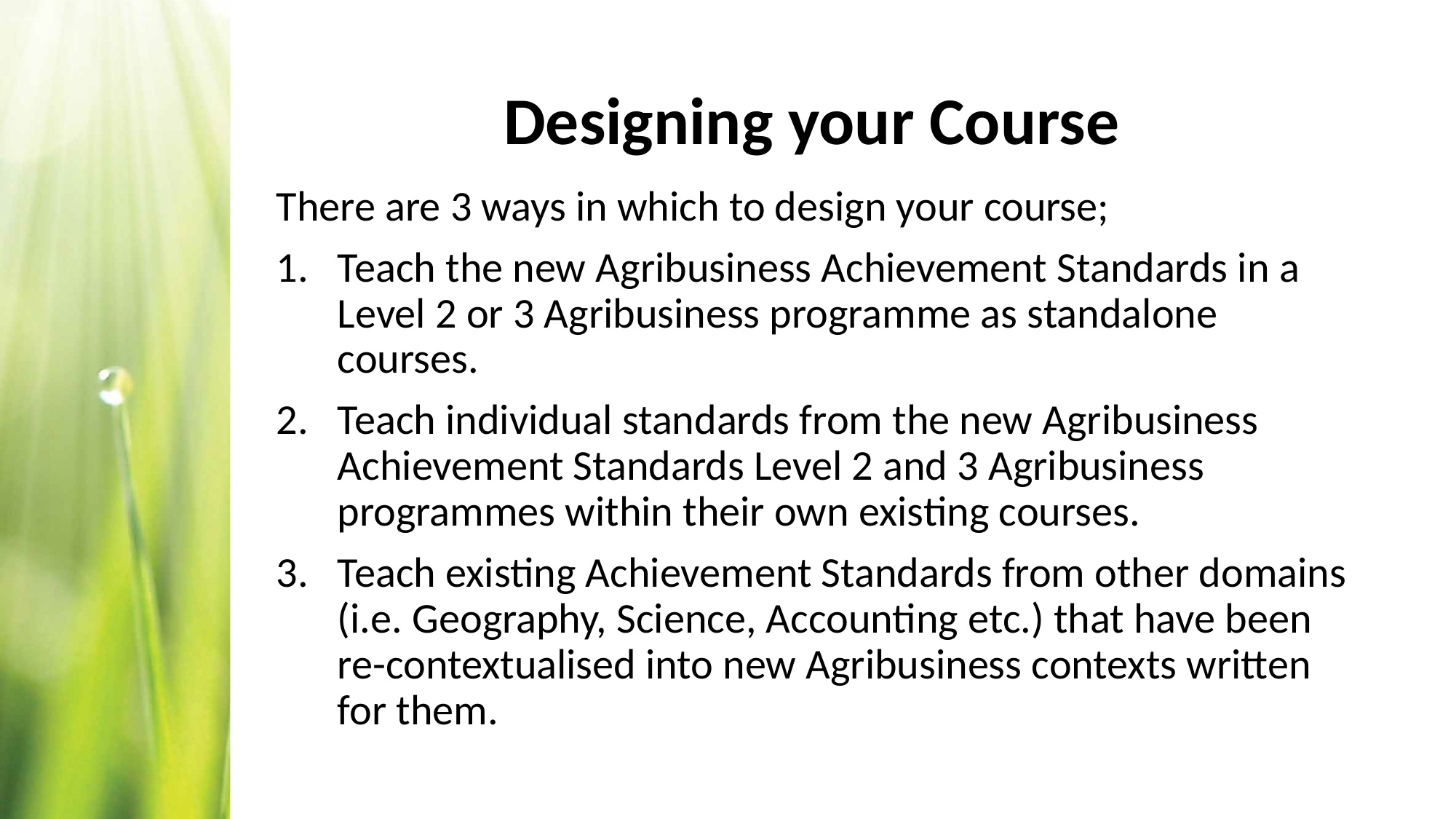

# Designing your Course
There are 3 ways in which to design your course;
Teach the new Agribusiness Achievement Standards in a Level 2 or 3 Agribusiness programme as standalone courses.
Teach individual standards from the new Agribusiness Achievement Standards Level 2 and 3 Agribusiness programmes within their own existing courses.
Teach existing Achievement Standards from other domains (i.e. Geography, Science, Accounting etc.) that have been re-contextualised into new Agribusiness contexts written for them.